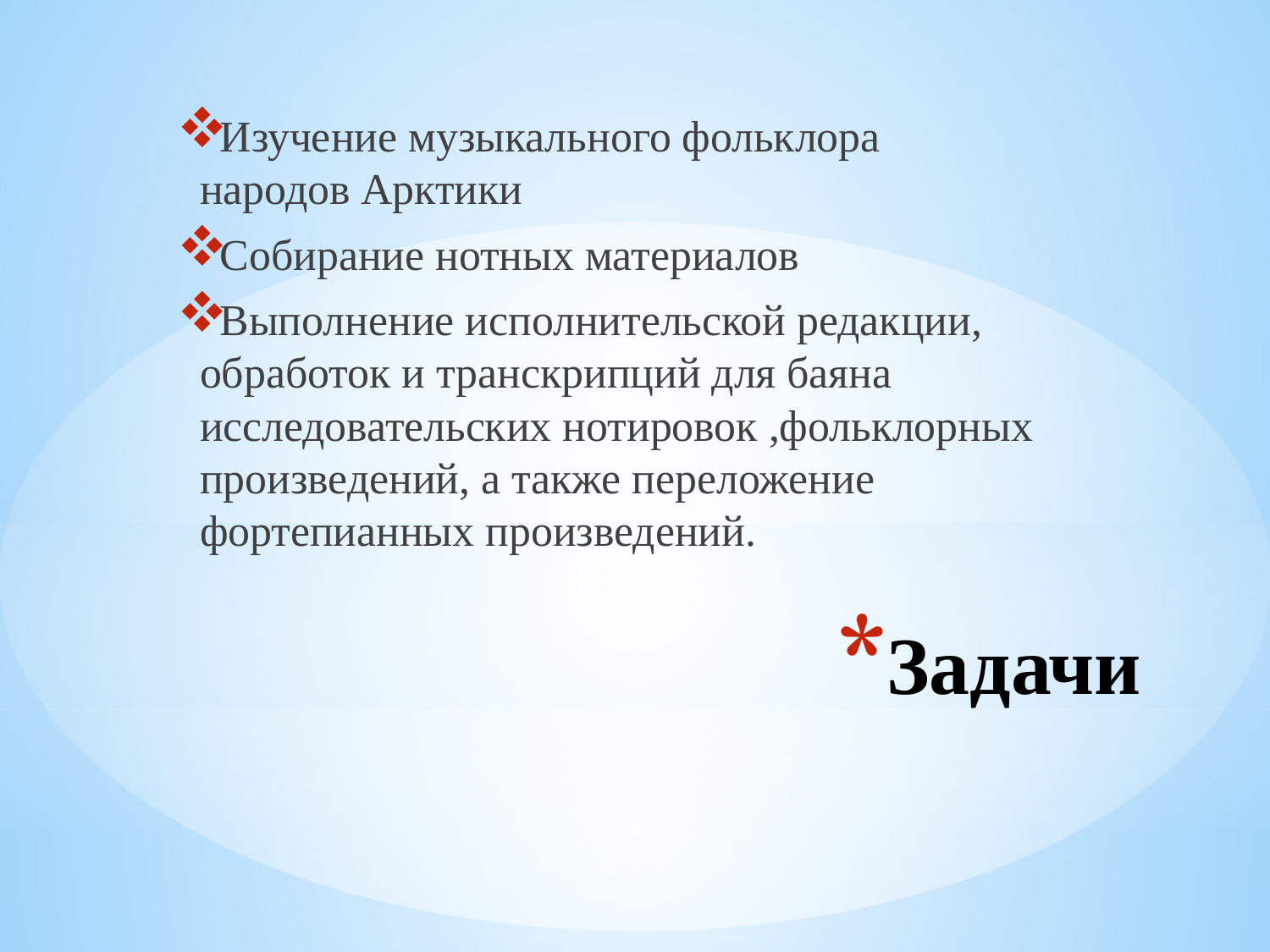

Изучение музыкального фольклора народов Арктики
Собирание нотных материалов
Выполнение исполнительской редакции, обработок и транскрипций для баяна исследовательских нотировок ,фольклорных произведений, а также переложение фортепианных произведений.

# Задачи